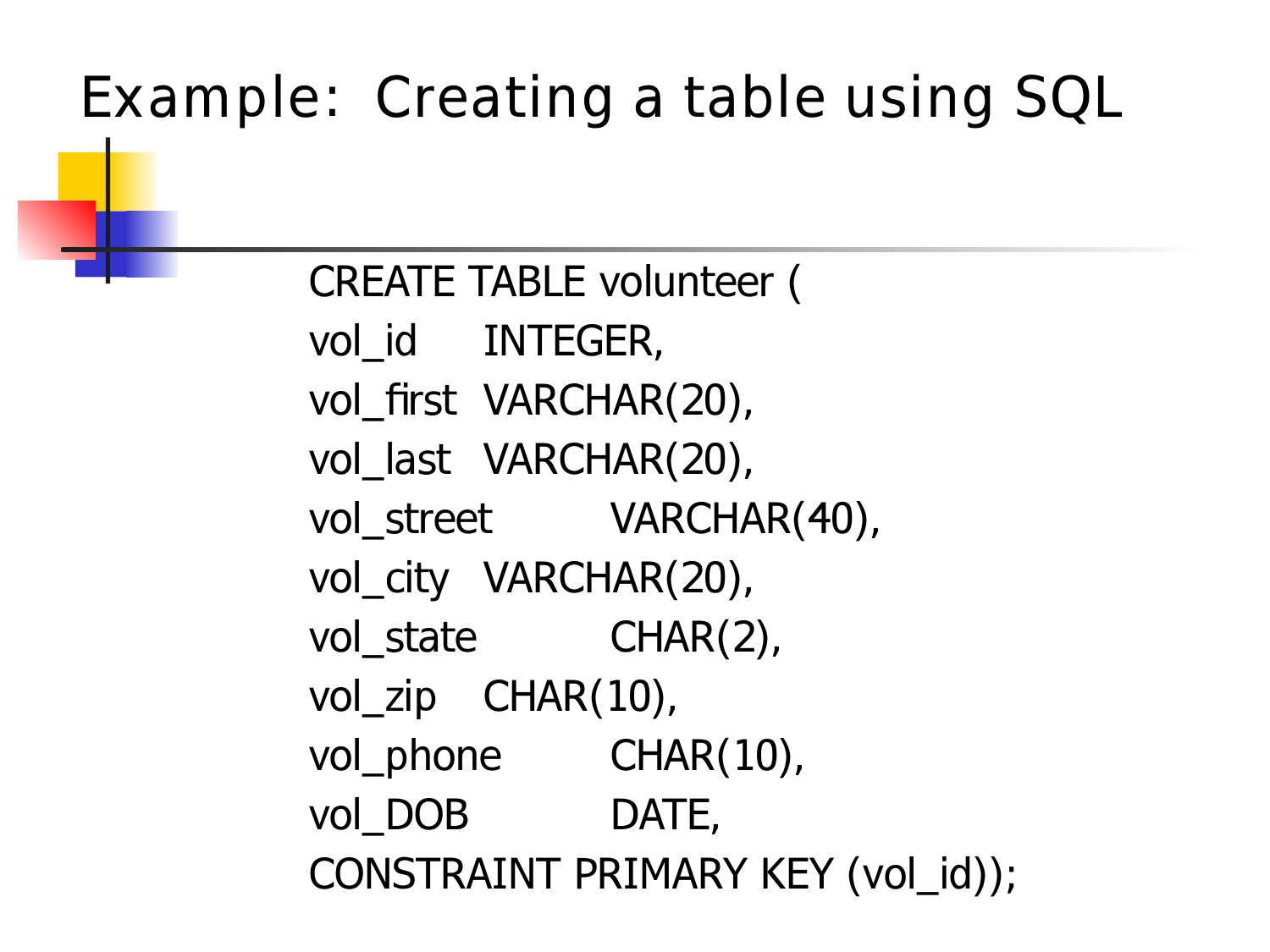

Example:  Creating a table using SQL
CREATE TABLE volunteer (
vol_id  	INTEGER,
vol_first 	VARCHAR(20),
vol_last 	VARCHAR(20),
vol_street 	VARCHAR(40),
vol_city 	VARCHAR(20),
vol_state 	CHAR(2),
vol_zip 	CHAR(10),
vol_phone 	CHAR(10),
vol_DOB  	DATE,
CONSTRAINT PRIMARY KEY (vol_id));